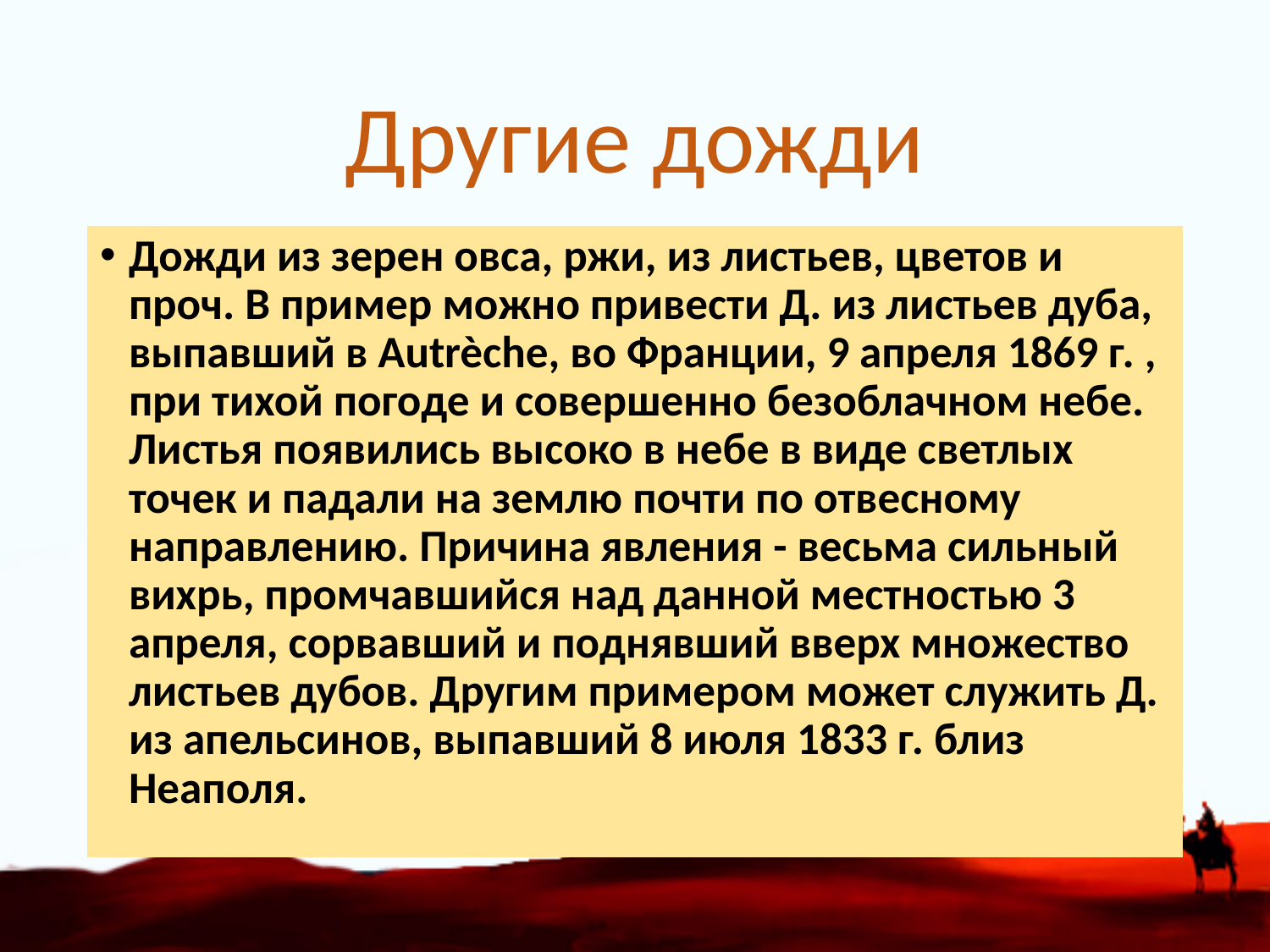

# Другие дожди
Дожди из зерен овса, ржи, из листьев, цветов и проч. В пример можно привести Д. из листьев дуба, выпавший в Autrèche, во Франции, 9 апреля 1869 г. , при тихой погоде и совершенно безоблачном небе. Листья появились высоко в небе в виде светлых точек и падали на землю почти по отвесному направлению. Причина явления - весьма сильный вихрь, промчавшийся над данной местностью 3 апреля, сорвавший и поднявший вверх множество листьев дубов. Другим примером может служить Д. из апельсинов, выпавший 8 июля 1833 г. близ Неаполя.